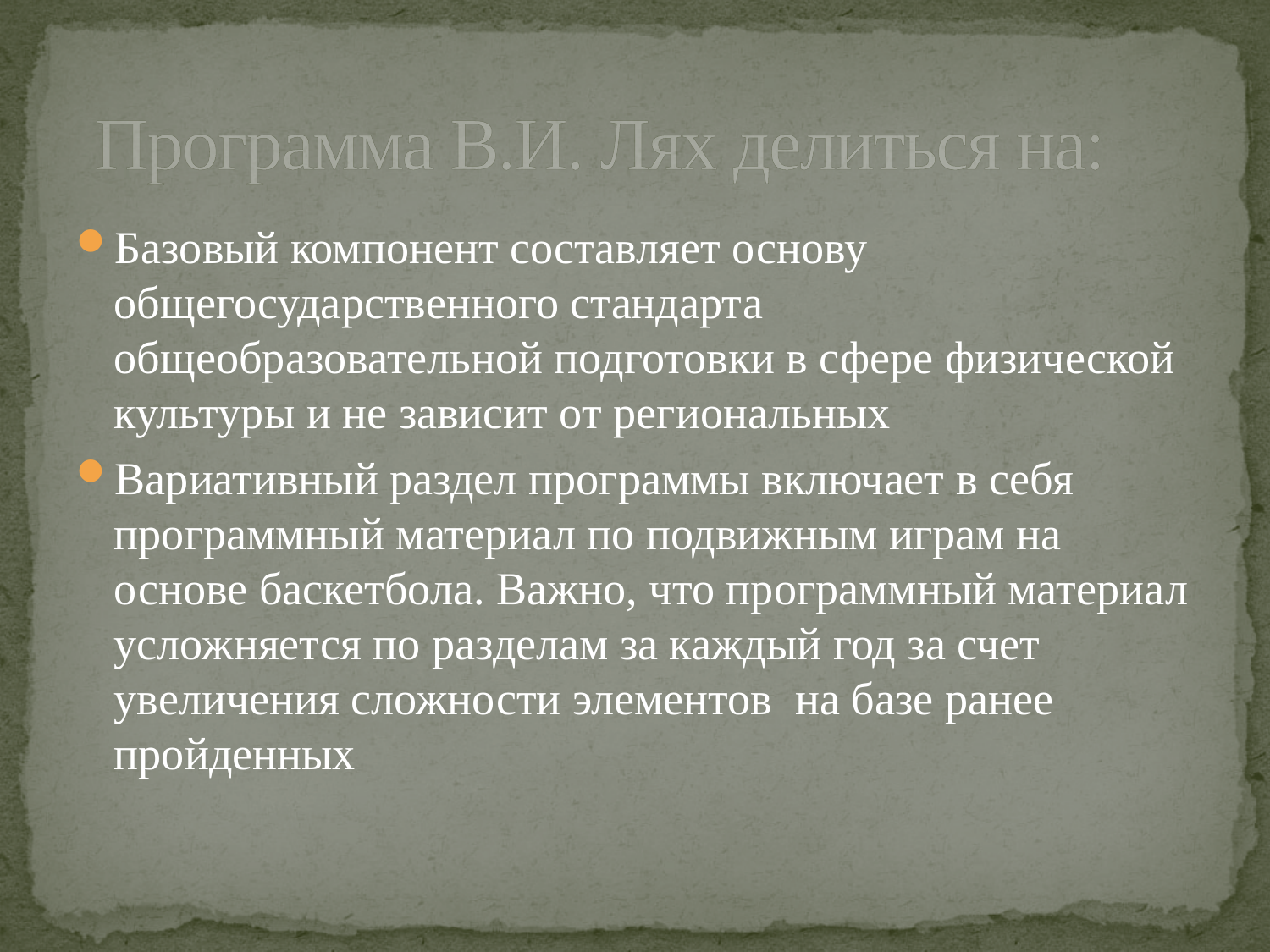

# Программа В.И. Лях делиться на:
Базовый компонент составляет основу общегосударственного стандарта общеобразовательной подготовки в сфере физической культуры и не зависит от региональных
Вариативный раздел программы включает в себя программный материал по подвижным играм на основе баскетбола. Важно, что программный материал усложняется по разделам за каждый год за счет увеличения сложности элементов  на базе ранее пройденных